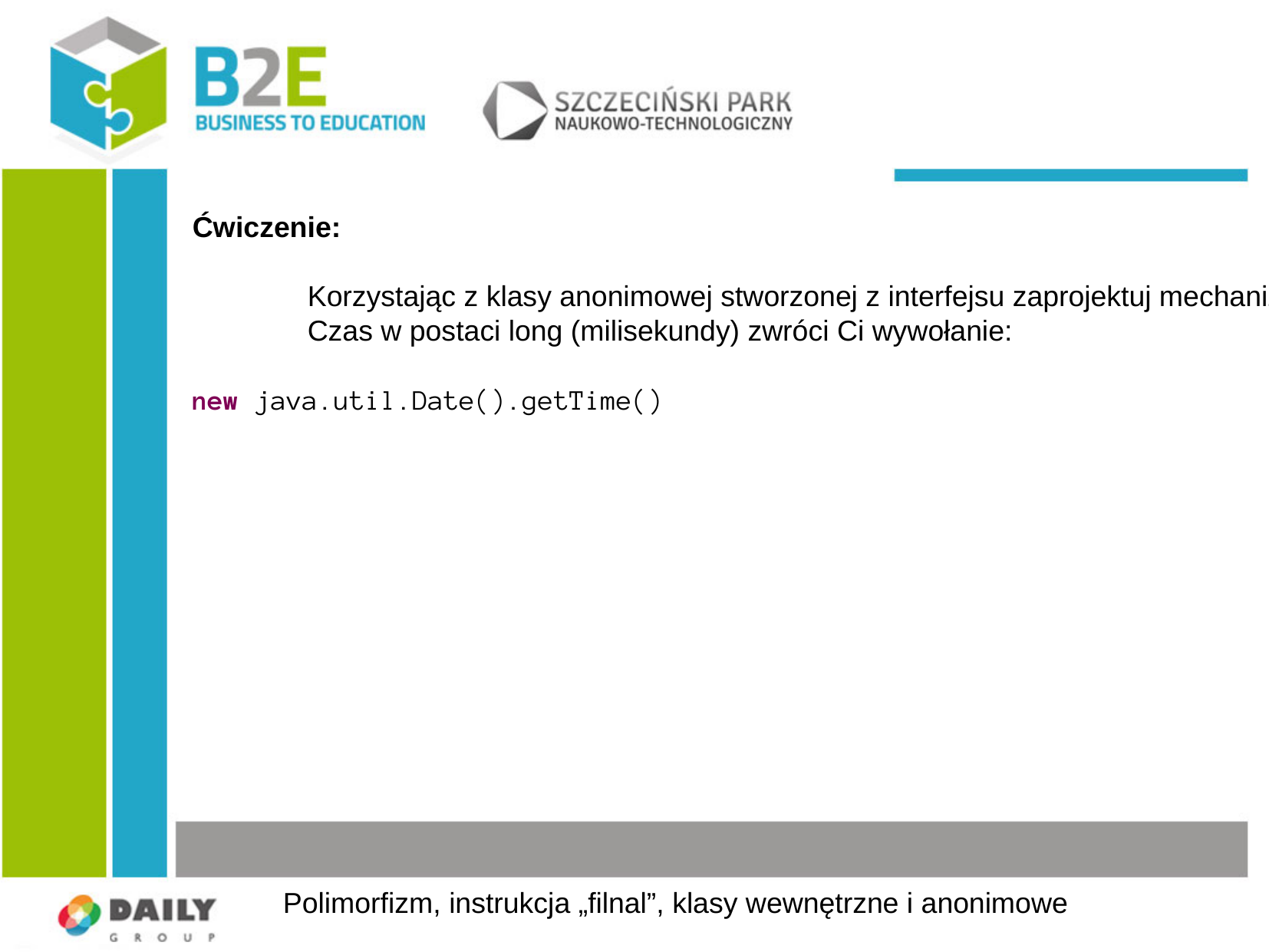

Ćwiczenie:

	Korzystając z klasy anonimowej stworzonej z interfejsu zaprojektuj mechanizm sprawdzający ile czasu trwa wykonanie dowolnej metody.
	Czas w postaci long (milisekundy) zwróci Ci wywołanie:

new java.util.Date().getTime()
Polimorfizm, instrukcja „filnal”, klasy wewnętrzne i anonimowe